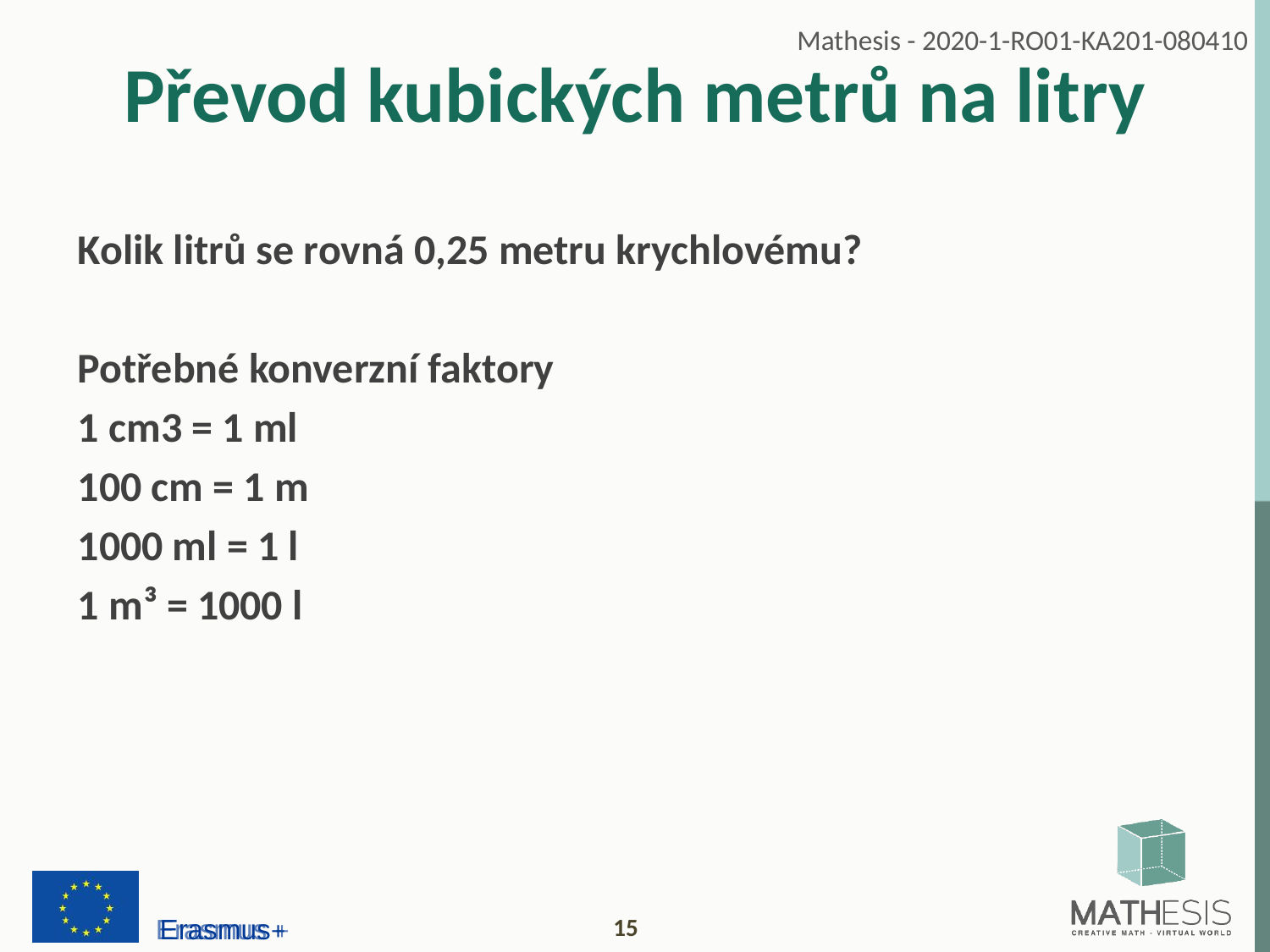

# Převod kubických metrů na litry
Kolik litrů se rovná 0,25 metru krychlovému?

Potřebné konverzní faktory
1 cm3 = 1 ml
100 cm = 1 m
1000 ml = 1 l
1 m³ = 1000 l